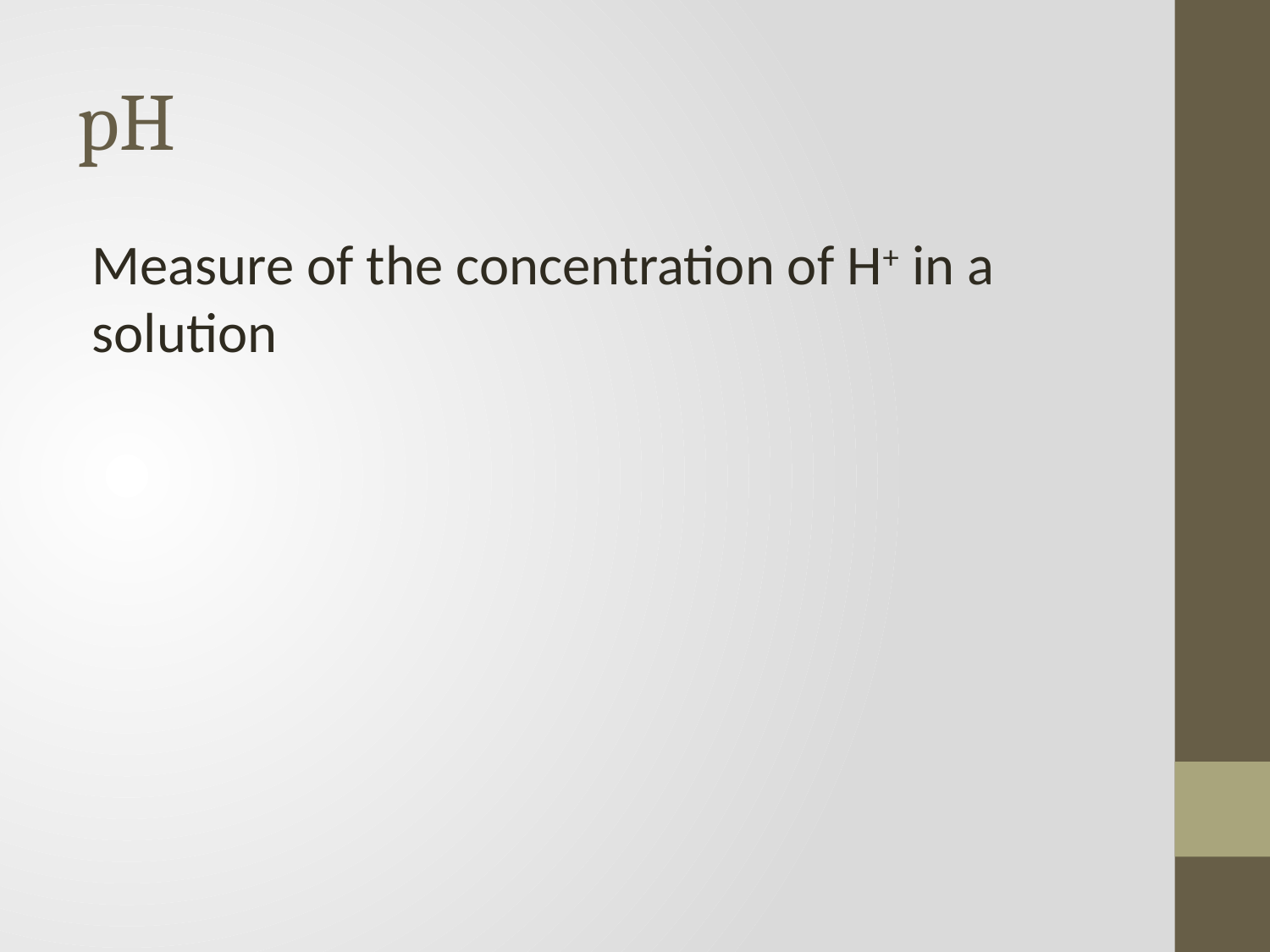

# pH
Measure of the concentration of H+ in a solution